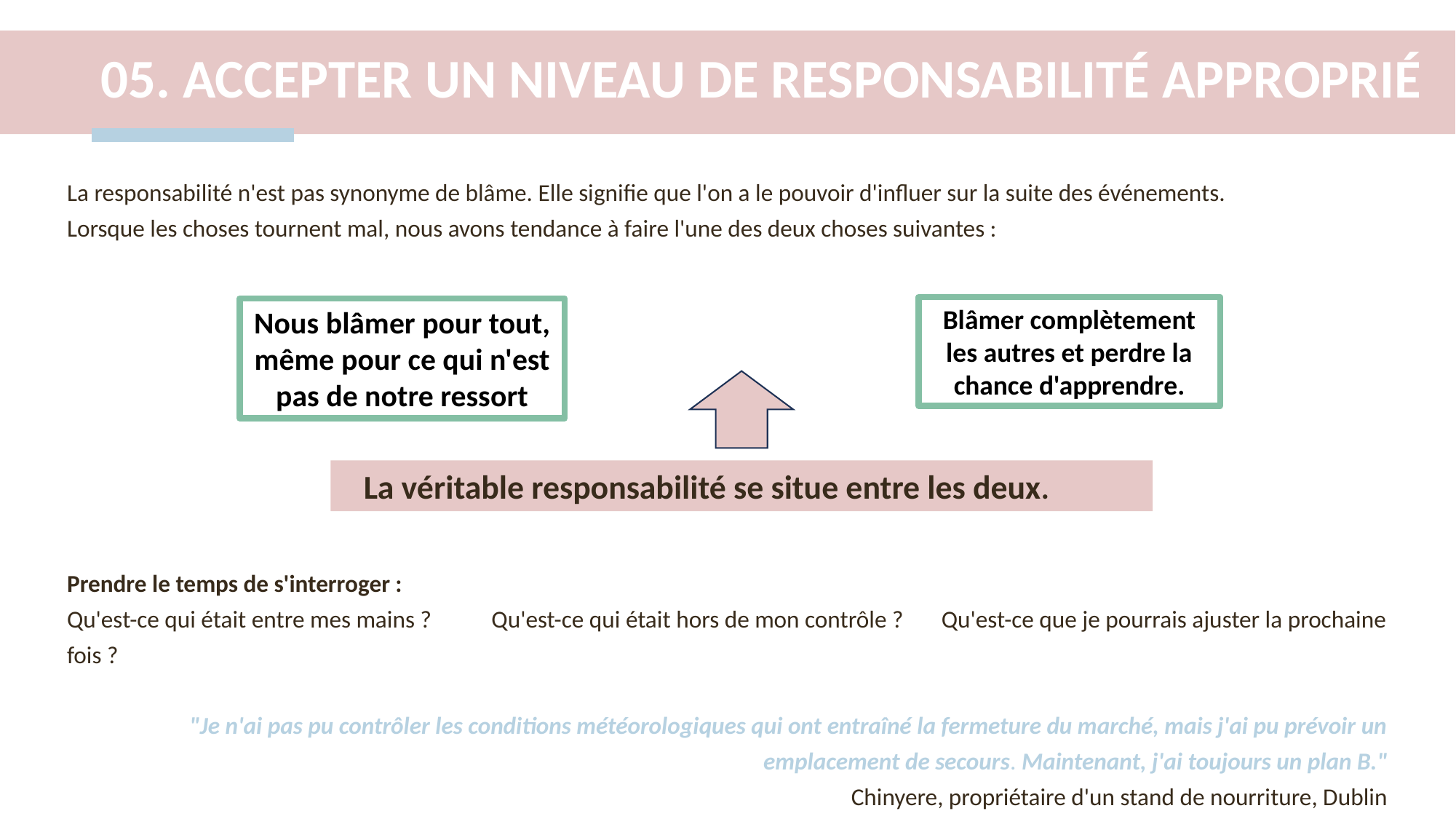

05. ACCEPTER UN NIVEAU DE RESPONSABILITÉ APPROPRIÉ
La responsabilité n'est pas synonyme de blâme. Elle signifie que l'on a le pouvoir d'influer sur la suite des événements.
Lorsque les choses tournent mal, nous avons tendance à faire l'une des deux choses suivantes :

Prendre le temps de s'interroger :
Qu'est-ce qui était entre mes mains ?           Qu'est-ce qui était hors de mon contrôle ?       Qu'est-ce que je pourrais ajuster la prochaine fois ?

 "Je n'ai pas pu contrôler les conditions météorologiques qui ont entraîné la fermeture du marché, mais j'ai pu prévoir un emplacement de secours. Maintenant, j'ai toujours un plan B."
Chinyere, propriétaire d'un stand de nourriture, Dublin
Blâmer complètement les autres et perdre la chance d'apprendre.
Nous blâmer pour tout, même pour ce qui n'est pas de notre ressort

   La véritable responsabilité se situe entre les deux.